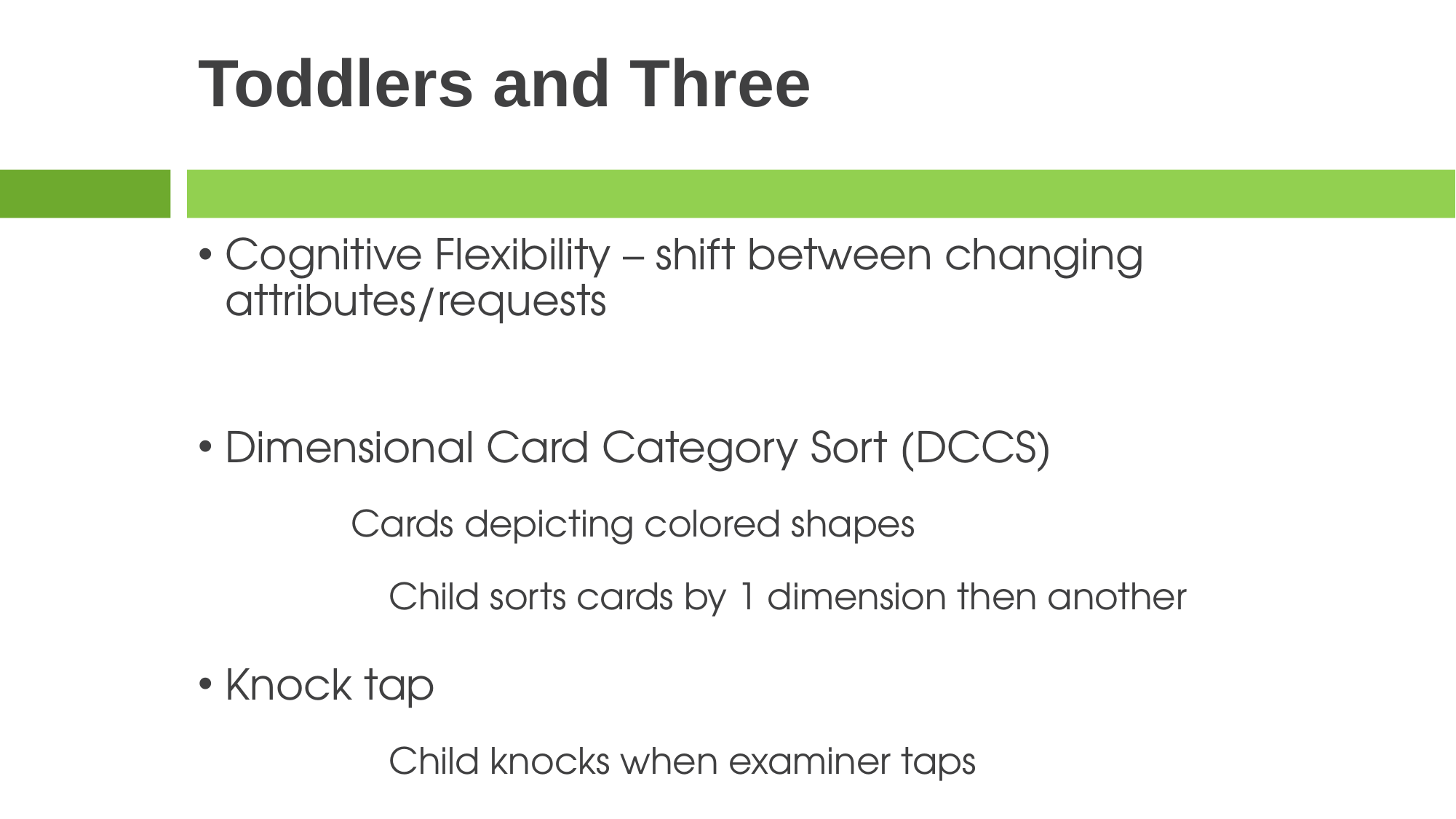

# Toddlers and Three
Cognitive Flexibility – shift between changing attributes/requests

Dimensional Card Category Sort (DCCS)
	Cards depicting colored shapes
	Child sorts cards by 1 dimension then another
Knock tap
	Child knocks when examiner taps